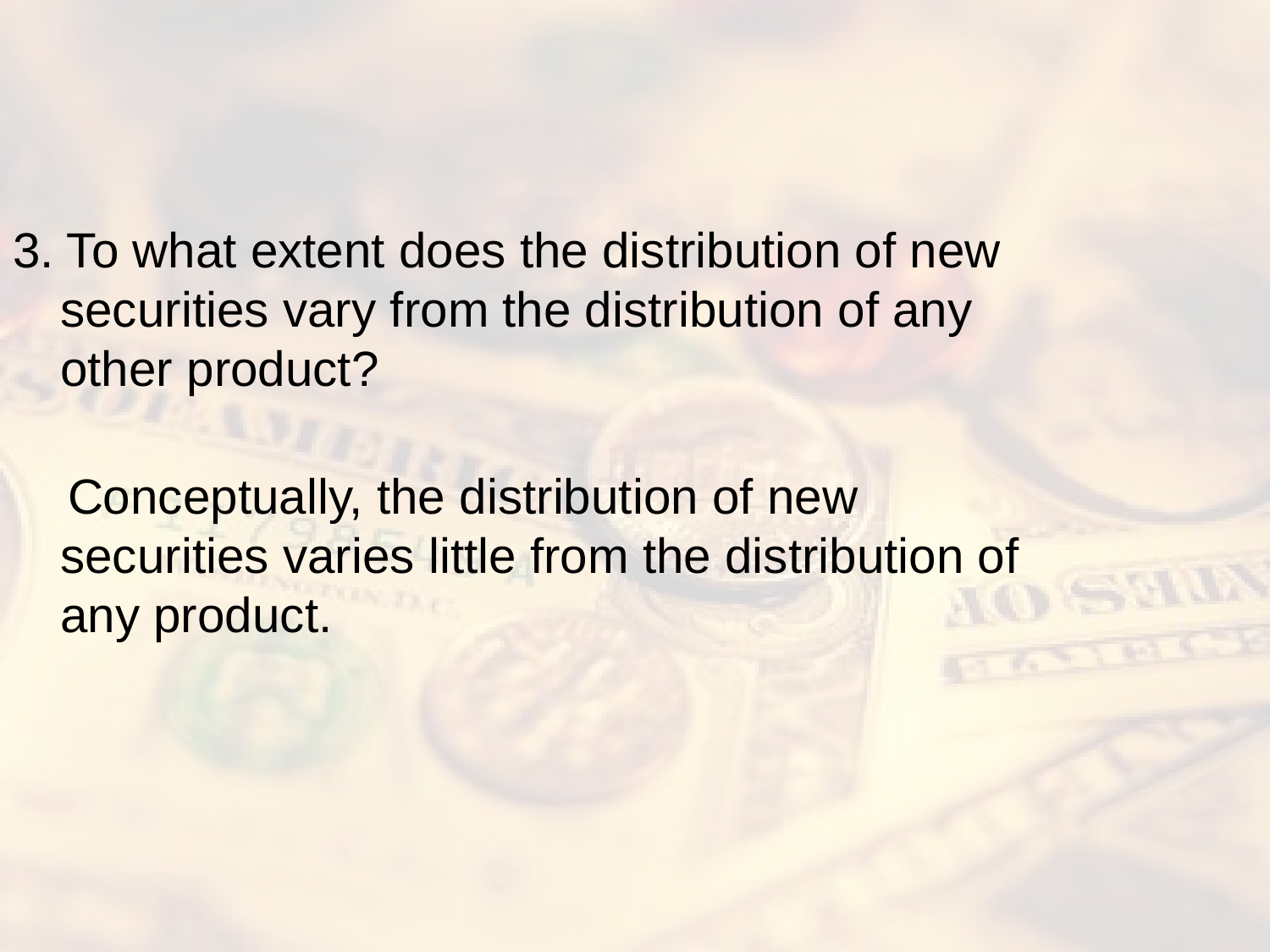

#
3. To what extent does the distribution of new securities vary from the distribution of any other product?
    Conceptually, the distribution of new securities varies little from the distribution of any product.